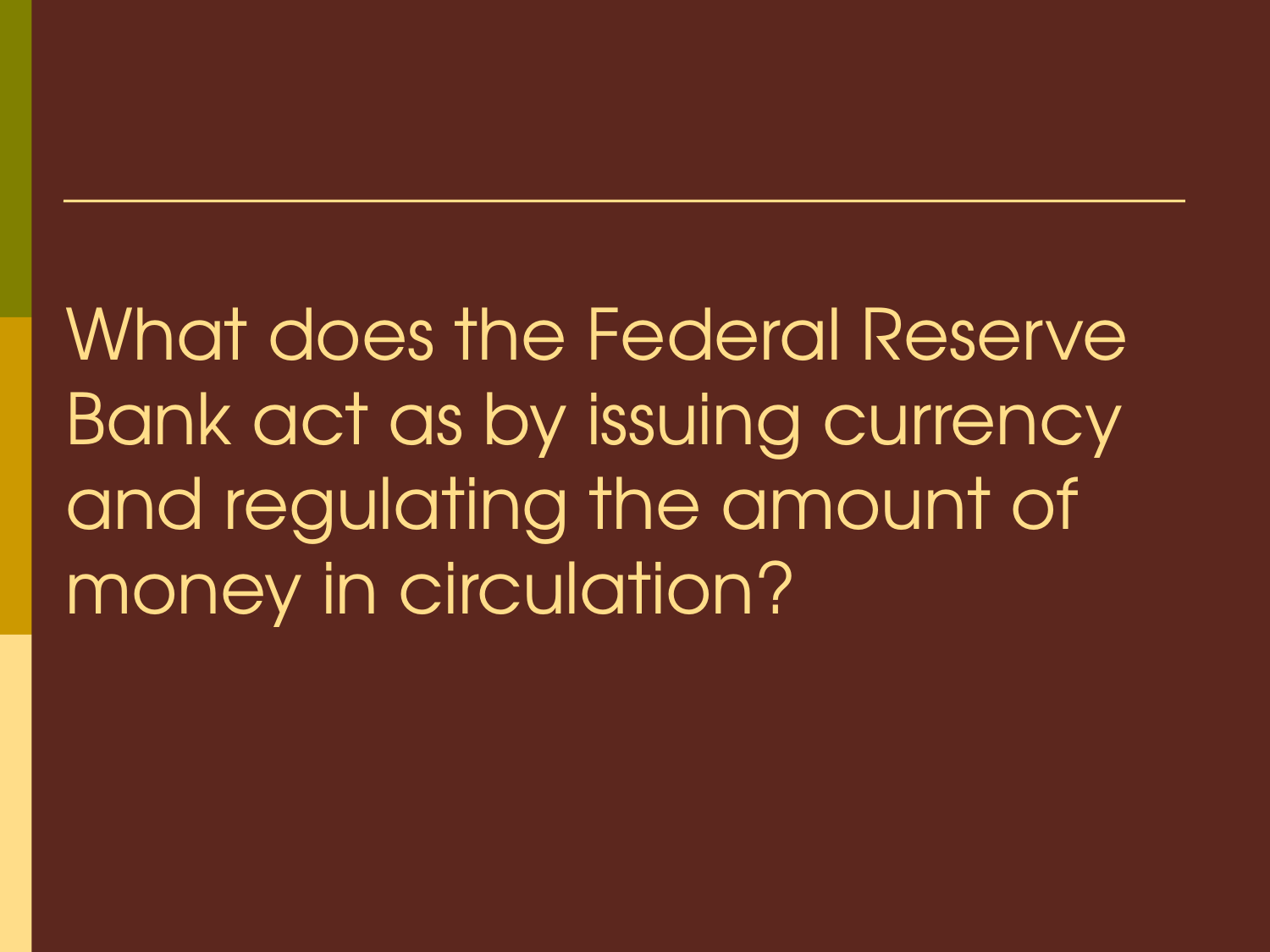

# What does the Federal Reserve Bank act as by issuing currency and regulating the amount of money in circulation?